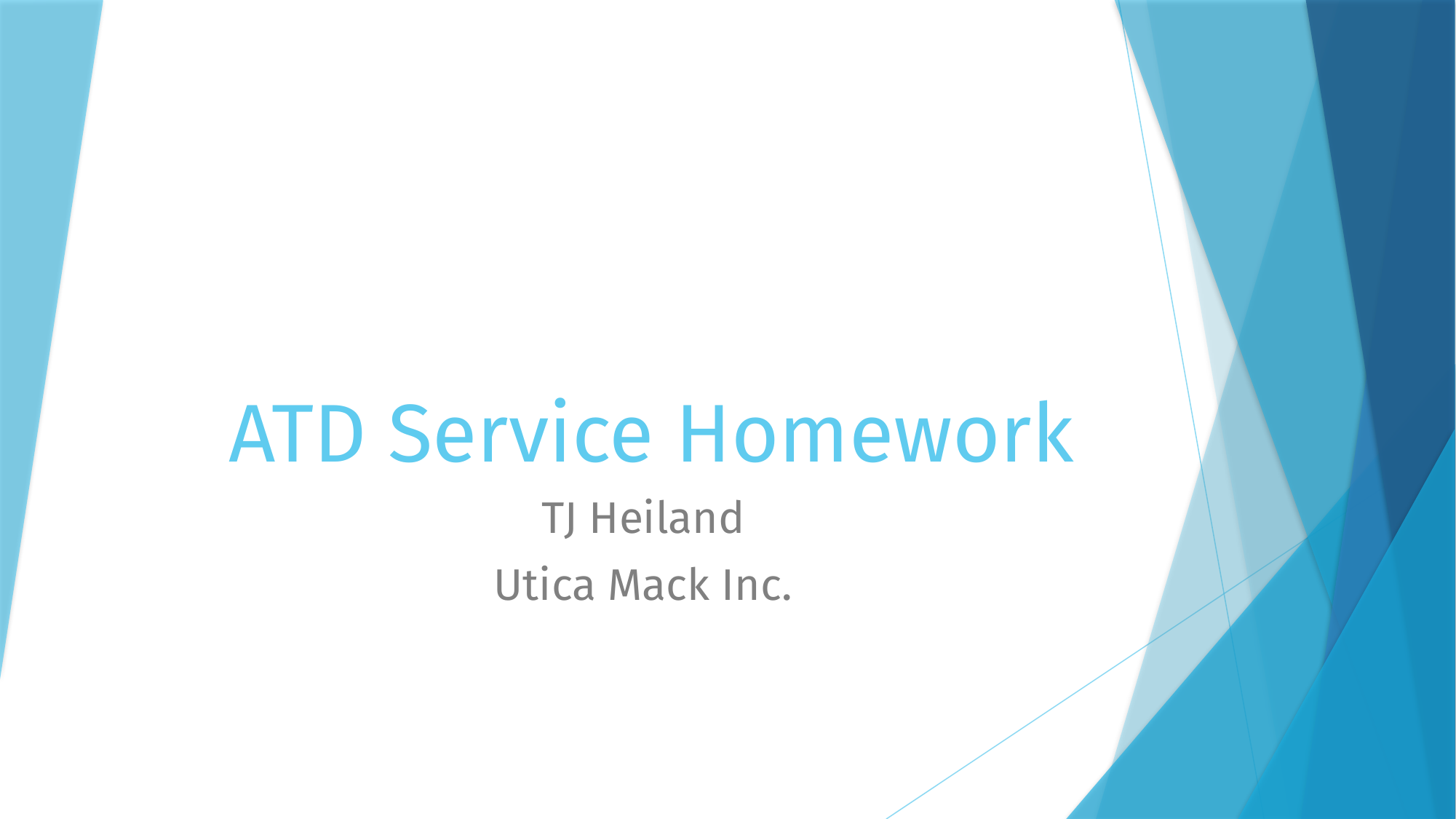

# ATD Service Homework
TJ Heiland
Utica Mack Inc.